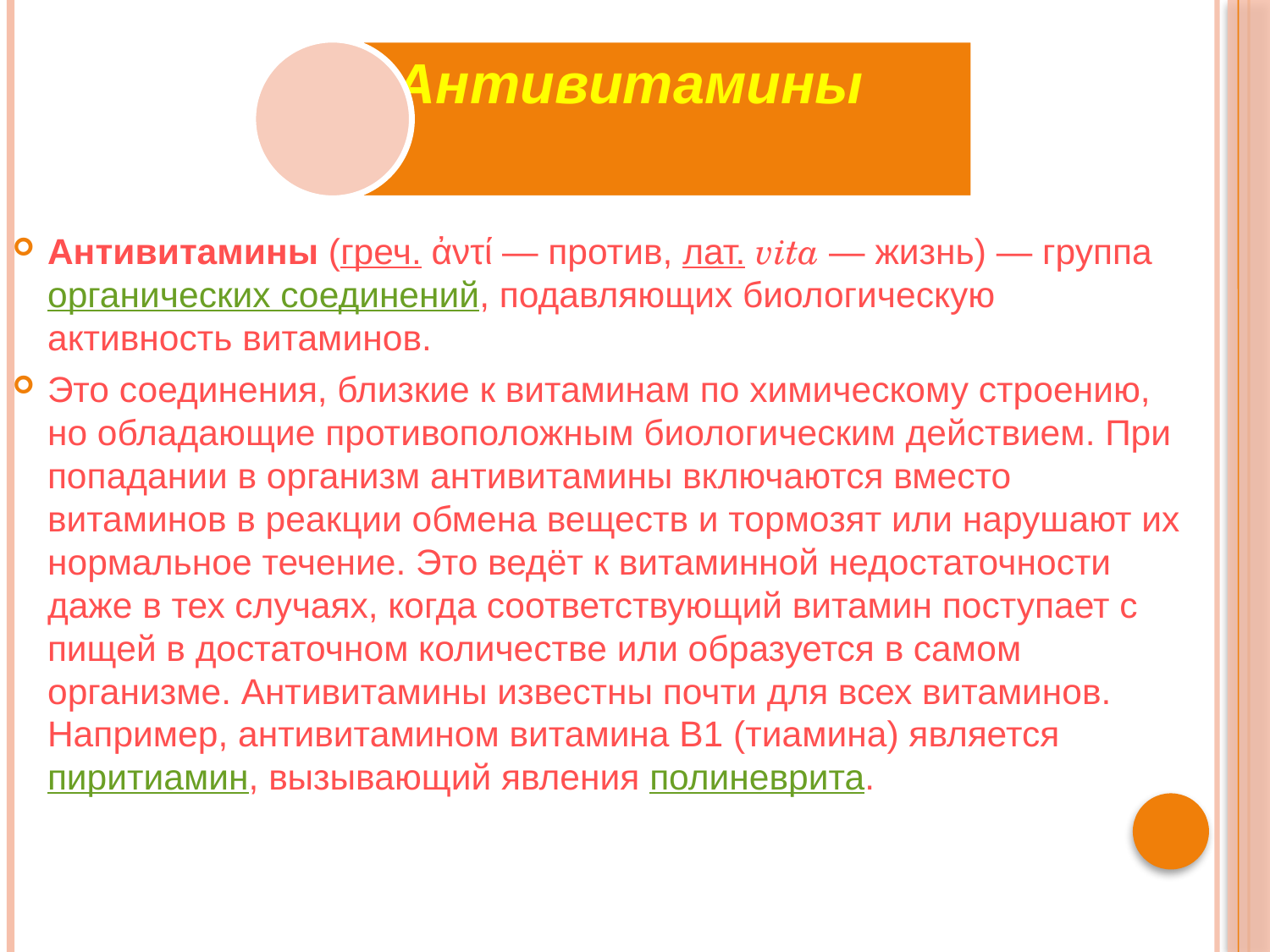

Антивитамины
Антивитамины (греч. ἀντί — против, лат. vita — жизнь) — группа органических соединений, подавляющих биологическую активность витаминов.
Это соединения, близкие к витаминам по химическому строению, но обладающие противоположным биологическим действием. При попадании в организм антивитамины включаются вместо витаминов в реакции обмена веществ и тормозят или нарушают их нормальное течение. Это ведёт к витаминной недостаточности даже в тех случаях, когда соответствующий витамин поступает с пищей в достаточном количестве или образуется в самом организме. Антивитамины известны почти для всех витаминов. Например, антивитамином витамина B1 (тиамина) является пиритиамин, вызывающий явления полиневрита.